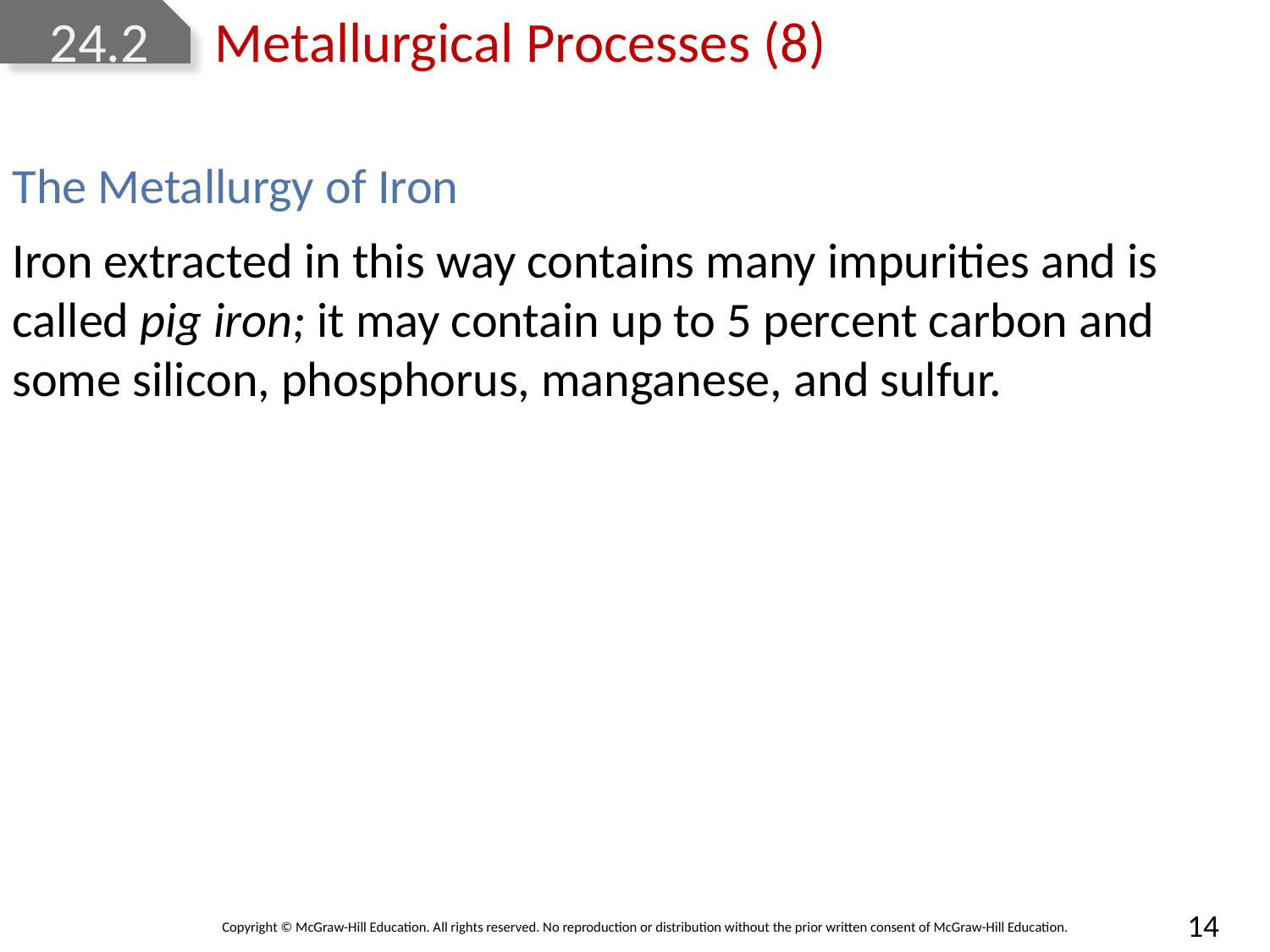

# 24.2 Metallurgical Processes (8)
The Metallurgy of Iron
Iron extracted in this way contains many impurities and is called pig iron; it may contain up to 5 percent carbon and some silicon, phosphorus, manganese, and sulfur.